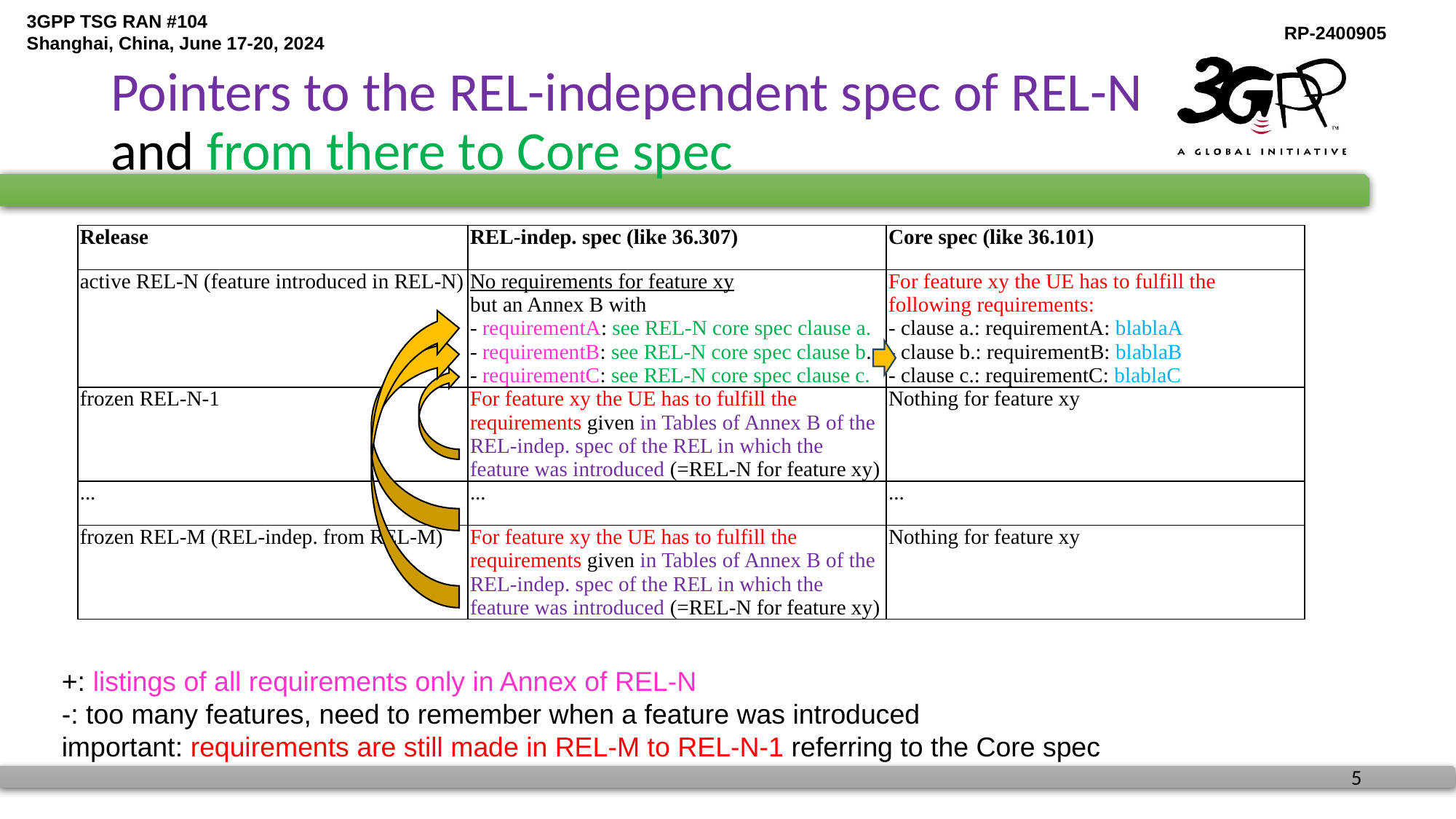

# Pointers to the REL-independent spec of REL-N and from there to Core spec
| Release | REL-indep. spec (like 36.307) | Core spec (like 36.101) |
| --- | --- | --- |
| active REL-N (feature introduced in REL-N) | No requirements for feature xy but an Annex B with - requirementA: see REL-N core spec clause a. - requirementB: see REL-N core spec clause b. - requirementC: see REL-N core spec clause c. | For feature xy the UE has to fulfill the following requirements: - clause a.: requirementA: blablaA - clause b.: requirementB: blablaB - clause c.: requirementC: blablaC |
| frozen REL-N-1 | For feature xy the UE has to fulfill the requirements given in Tables of Annex B of the REL-indep. spec of the REL in which the feature was introduced (=REL-N for feature xy) | Nothing for feature xy |
| ... | ... | ... |
| frozen REL-M (REL-indep. from REL-M) | For feature xy the UE has to fulfill the requirements given in Tables of Annex B of the REL-indep. spec of the REL in which the feature was introduced (=REL-N for feature xy) | Nothing for feature xy |

+: listings of all requirements only in Annex of REL-N
-: too many features, need to remember when a feature was introduced
important: requirements are still made in REL-M to REL-N-1 referring to the Core spec